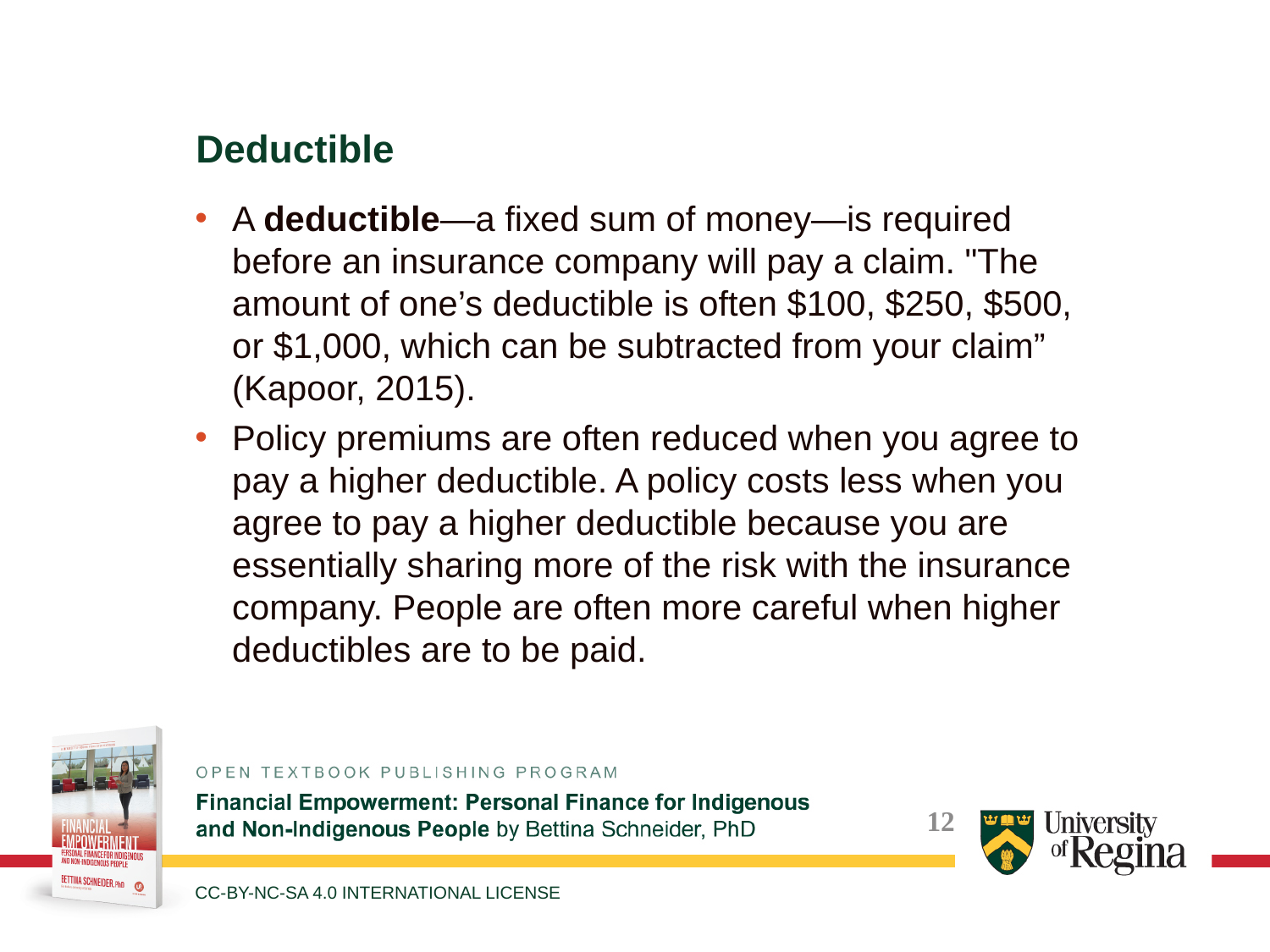

Deductible
A deductible—a fixed sum of money—is required before an insurance company will pay a claim. "The amount of one’s deductible is often $100, $250, $500, or $1,000, which can be subtracted from your claim” (Kapoor, 2015).
Policy premiums are often reduced when you agree to pay a higher deductible. A policy costs less when you agree to pay a higher deductible because you are essentially sharing more of the risk with the insurance company. People are often more careful when higher deductibles are to be paid.
CC-BY-NC-SA 4.0 INTERNATIONAL LICENSE